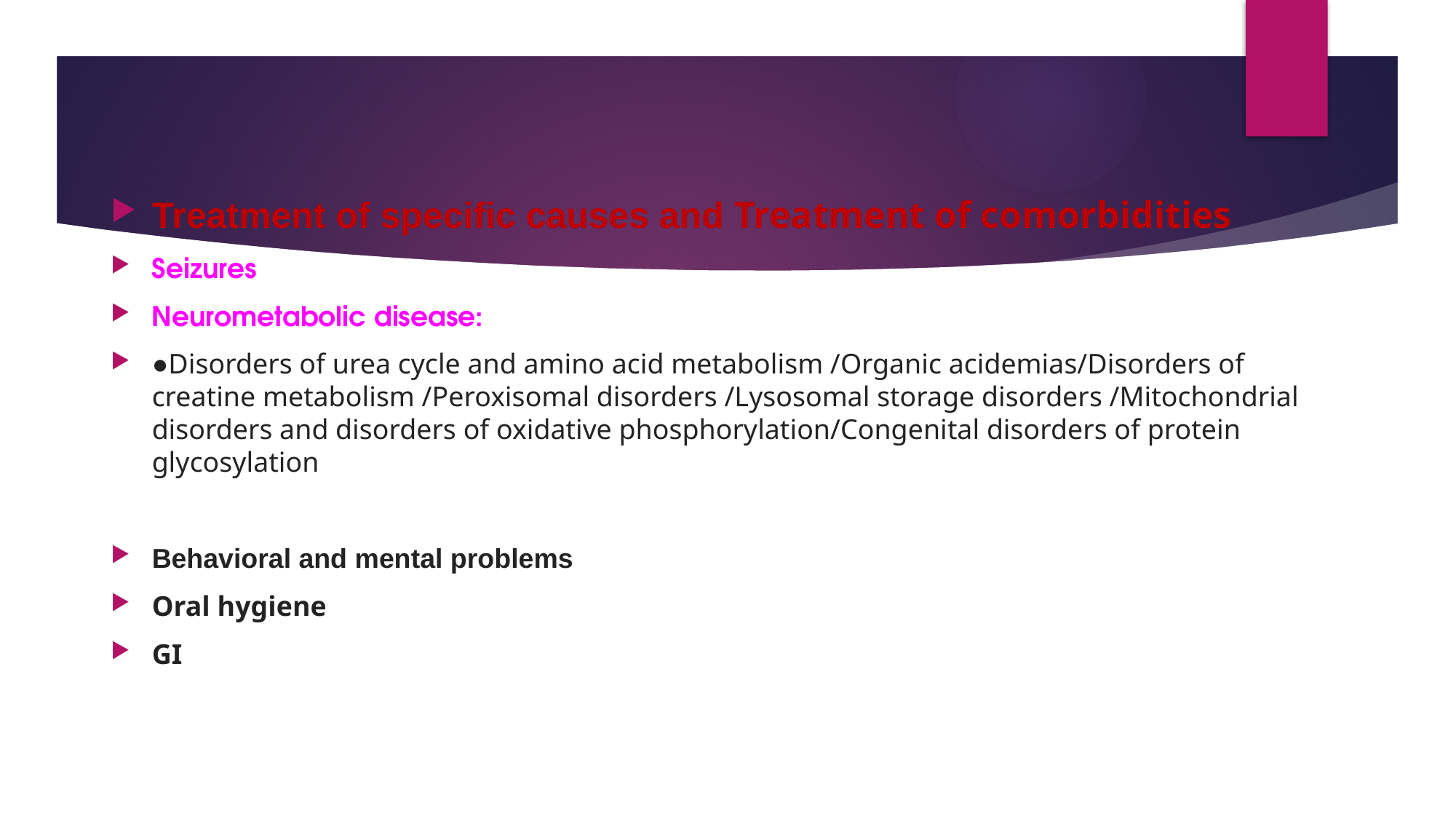

#

Treatment of specific causes and Treatment of comorbidities
Seizures
Neurometabolic disease:
●Disorders of urea cycle and amino acid metabolism /Organic acidemias/Disorders of creatine metabolism /Peroxisomal disorders /Lysosomal storage disorders /Mitochondrial disorders and disorders of oxidative phosphorylation/Congenital disorders of protein glycosylation

Behavioral and mental problems
Oral hygiene
GI